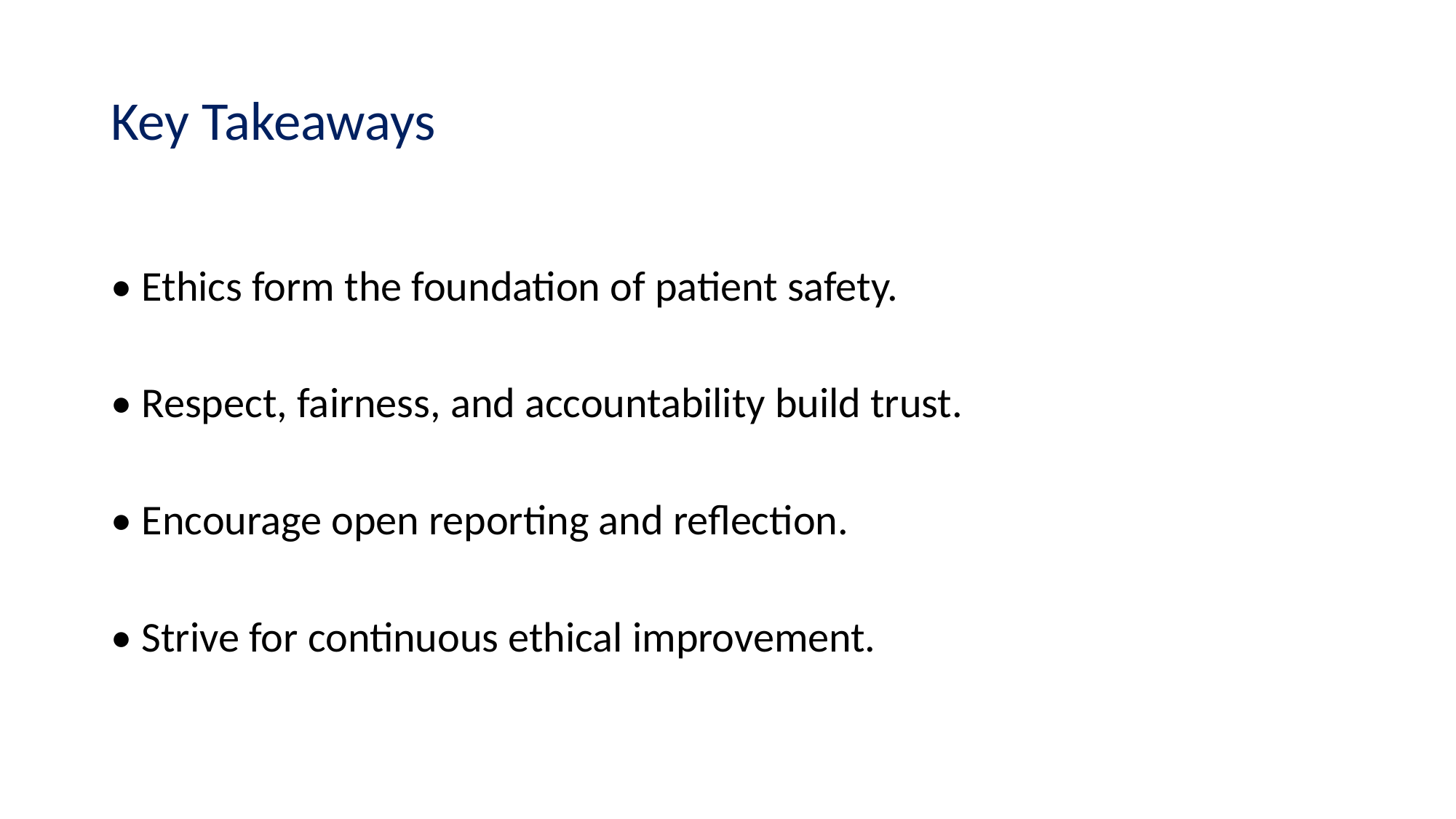

# Key Takeaways
• Ethics form the foundation of patient safety.
• Respect, fairness, and accountability build trust.
• Encourage open reporting and reflection.
• Strive for continuous ethical improvement.